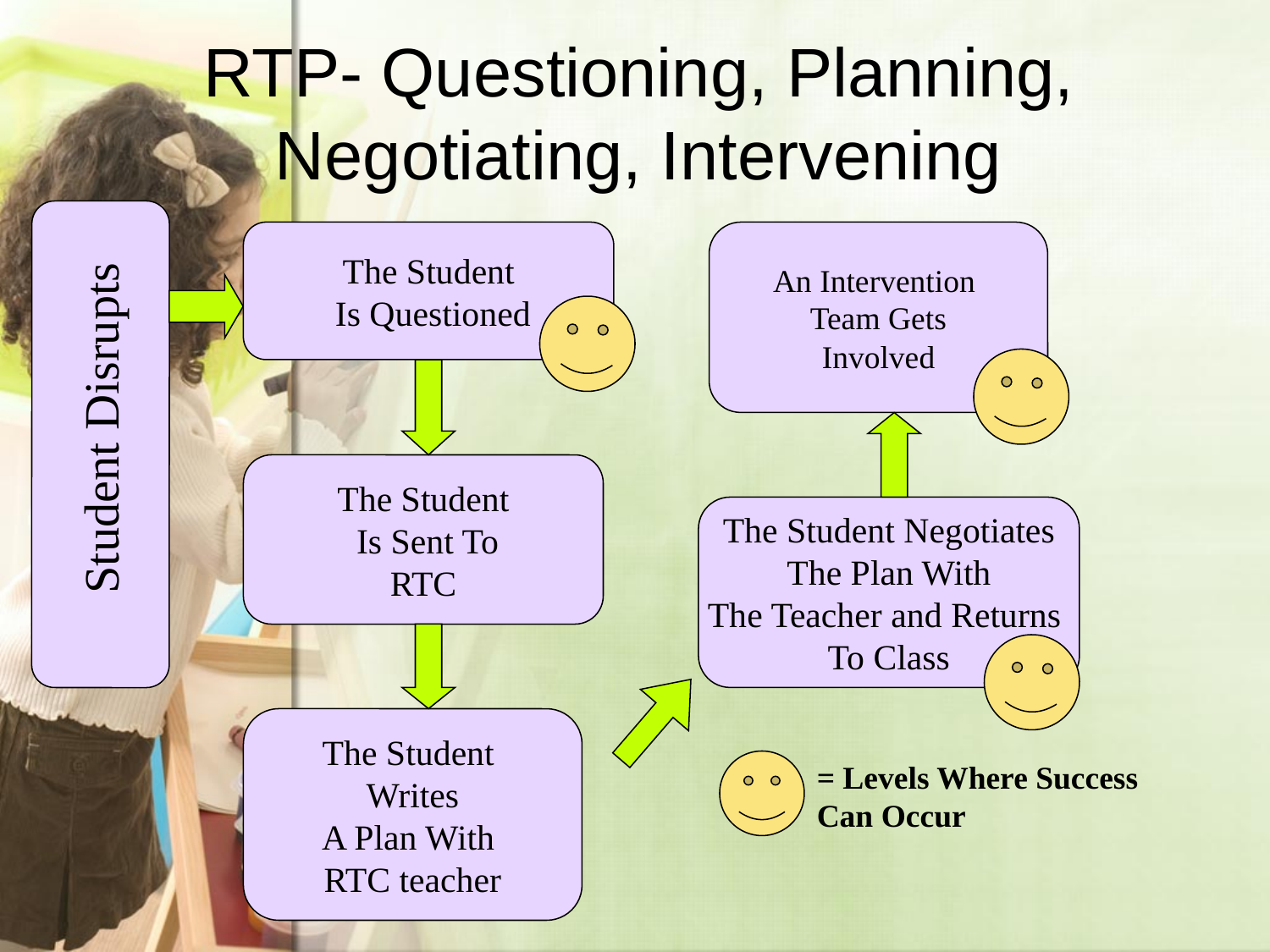

# RTP- Questioning, Planning, Negotiating, Intervening
The Student
 Is Questioned
An Intervention
Team Gets
Involved

Student Disrupts

The Student
 Is Sent To
RTC
The Student Negotiates
The Plan With
The Teacher and Returns
To Class

The Student
Writes
A Plan With
RTC teacher

= Levels Where Success Can Occur